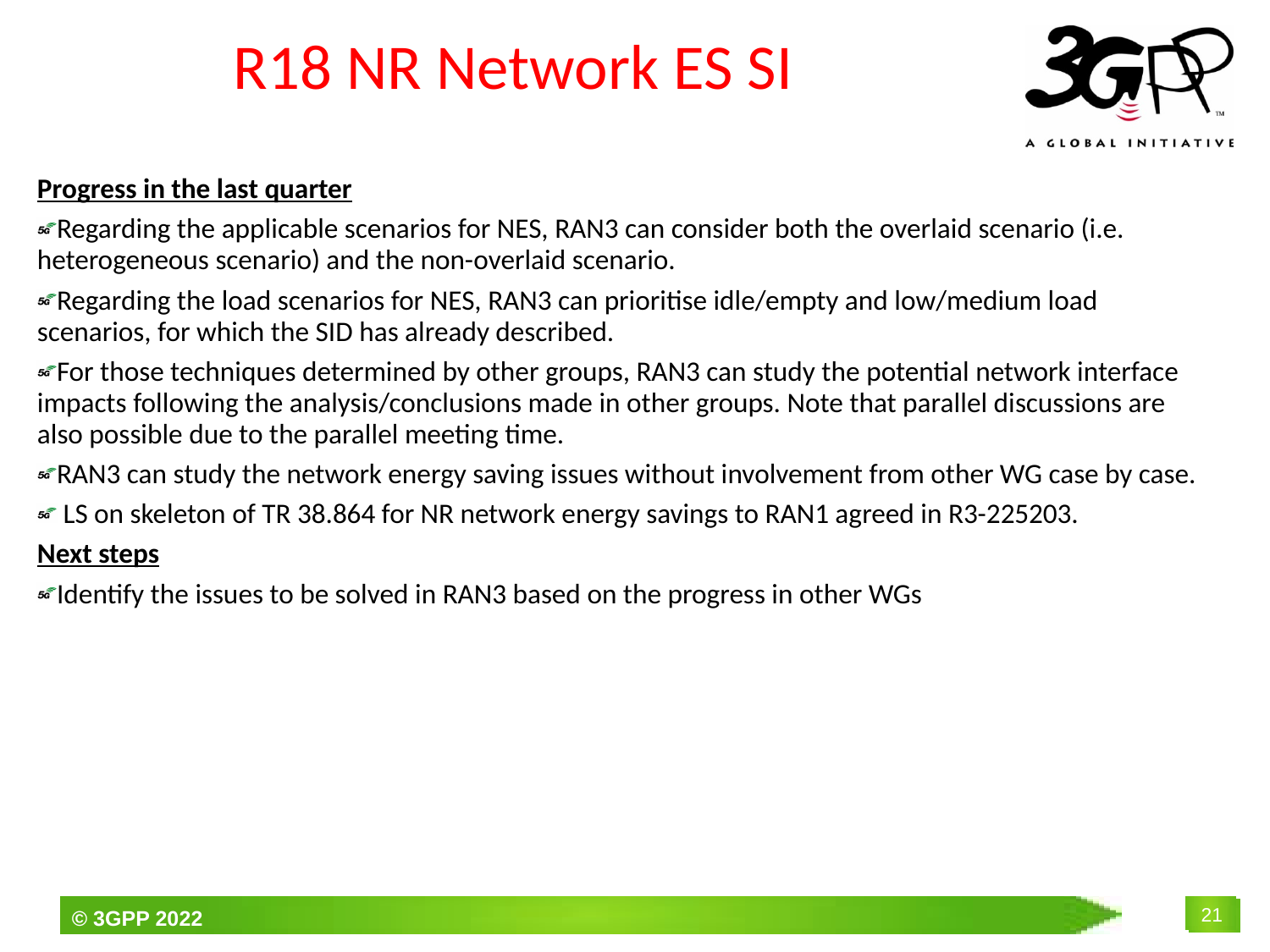

# R18 NR Network ES SI
Progress in the last quarter
Regarding the applicable scenarios for NES, RAN3 can consider both the overlaid scenario (i.e. heterogeneous scenario) and the non-overlaid scenario.
Regarding the load scenarios for NES, RAN3 can prioritise idle/empty and low/medium load scenarios, for which the SID has already described.
For those techniques determined by other groups, RAN3 can study the potential network interface impacts following the analysis/conclusions made in other groups. Note that parallel discussions are also possible due to the parallel meeting time.
RAN3 can study the network energy saving issues without involvement from other WG case by case.
 LS on skeleton of TR 38.864 for NR network energy savings to RAN1 agreed in R3-225203.
Next steps
Identify the issues to be solved in RAN3 based on the progress in other WGs

21